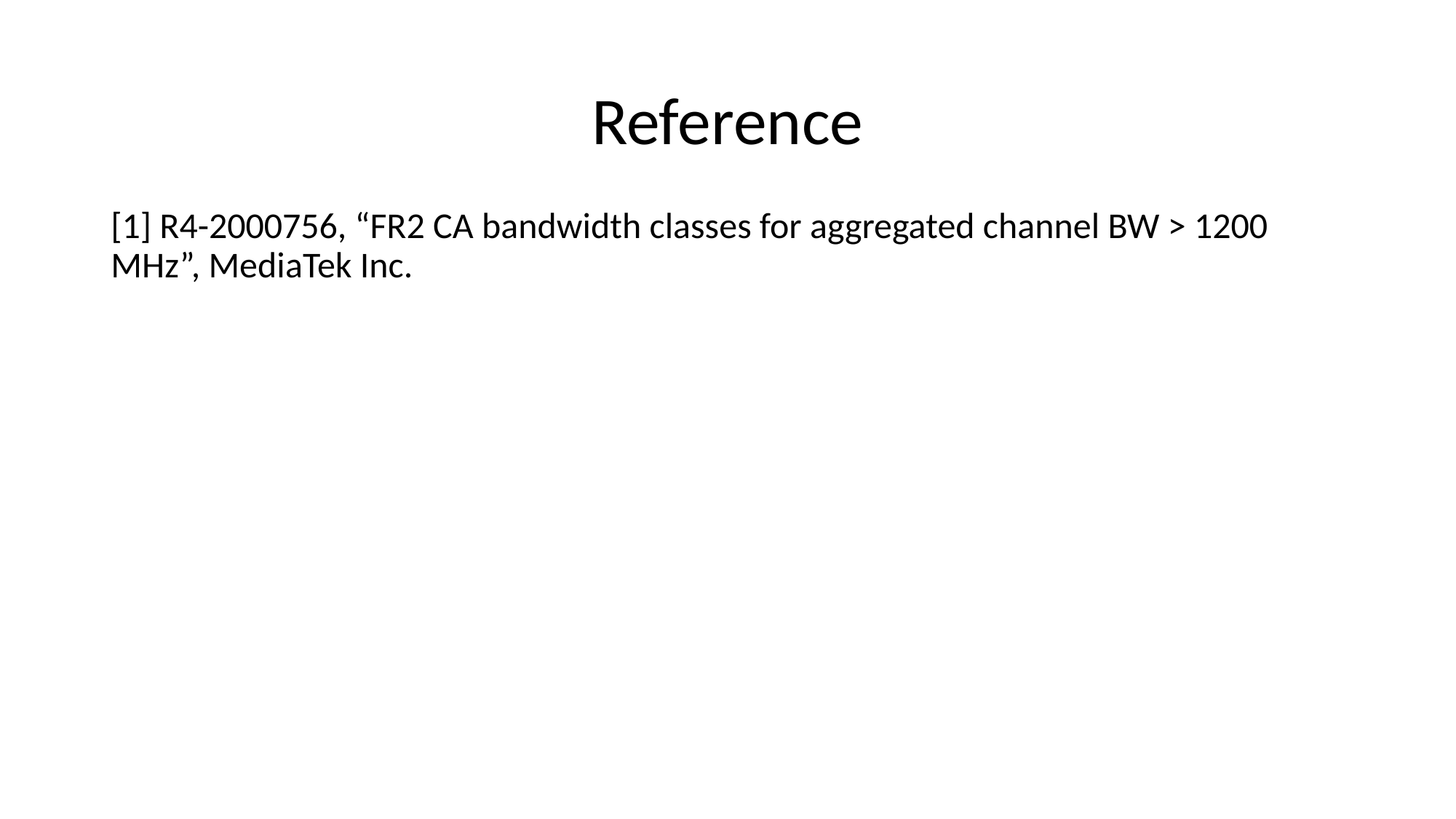

# Reference
[1] R4-2000756, “FR2 CA bandwidth classes for aggregated channel BW > 1200 MHz”, MediaTek Inc.